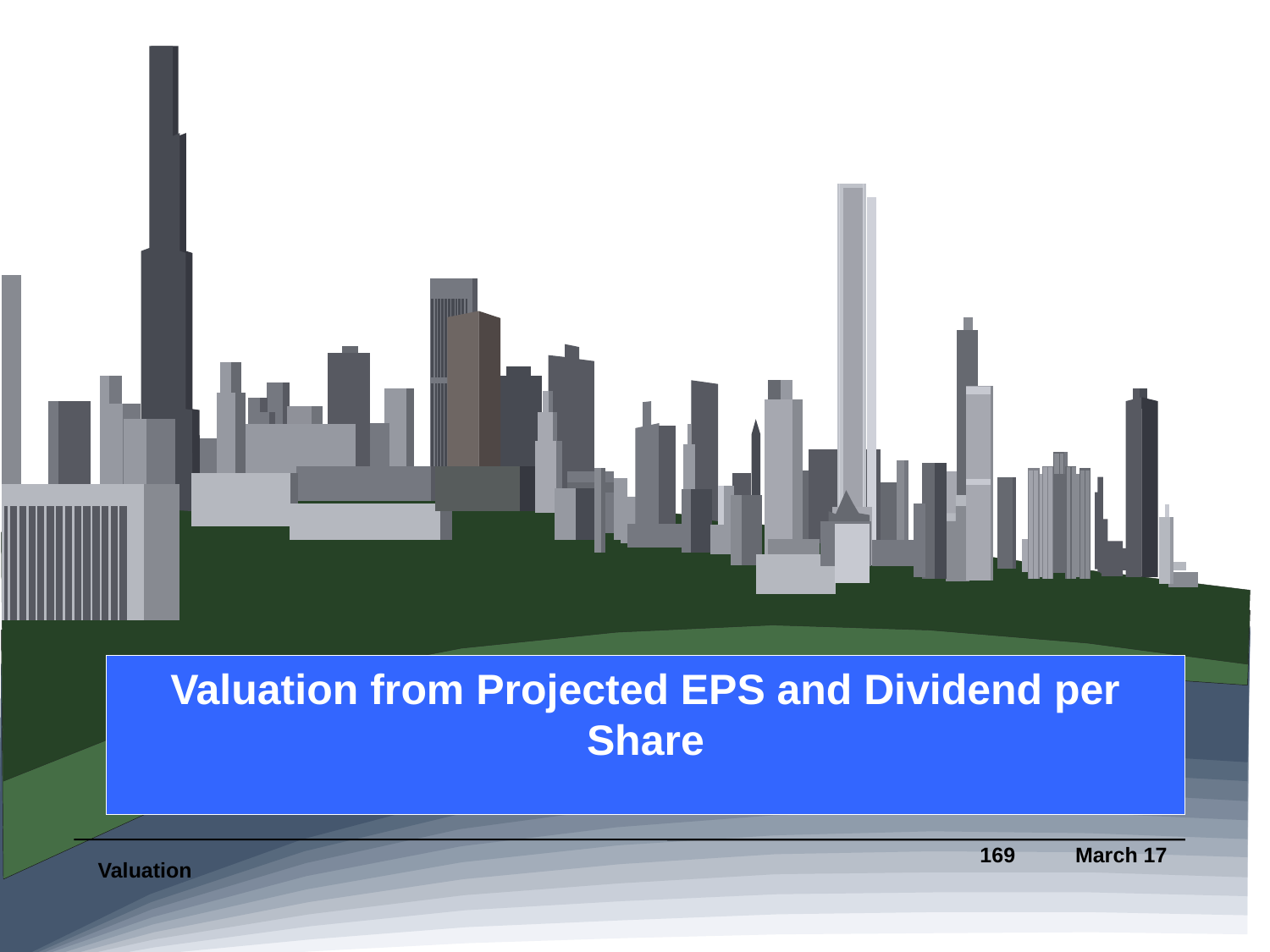

# Valuation from Projected EPS and Dividend per Share